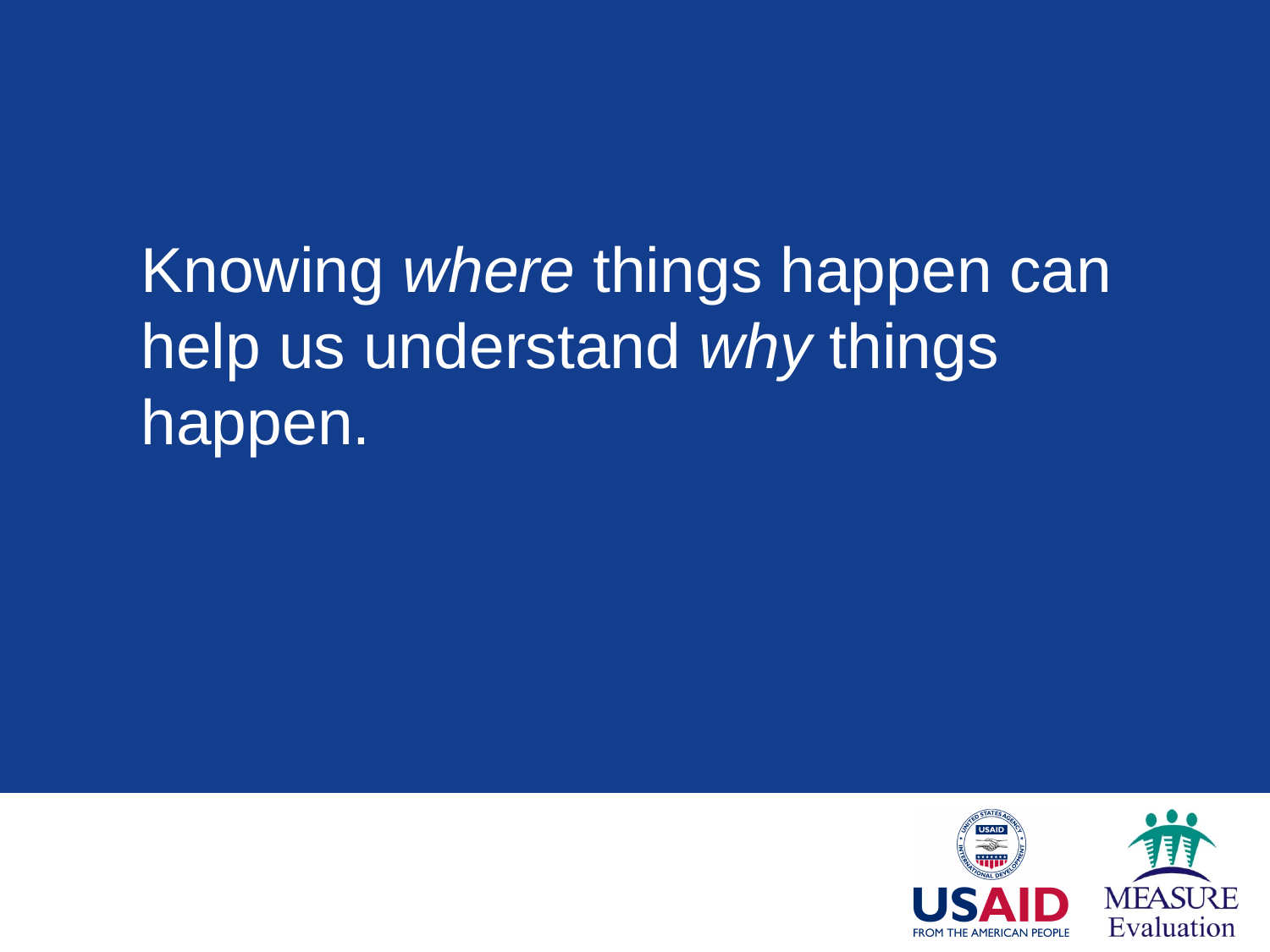

Knowing where things happen can help us understand why things happen.